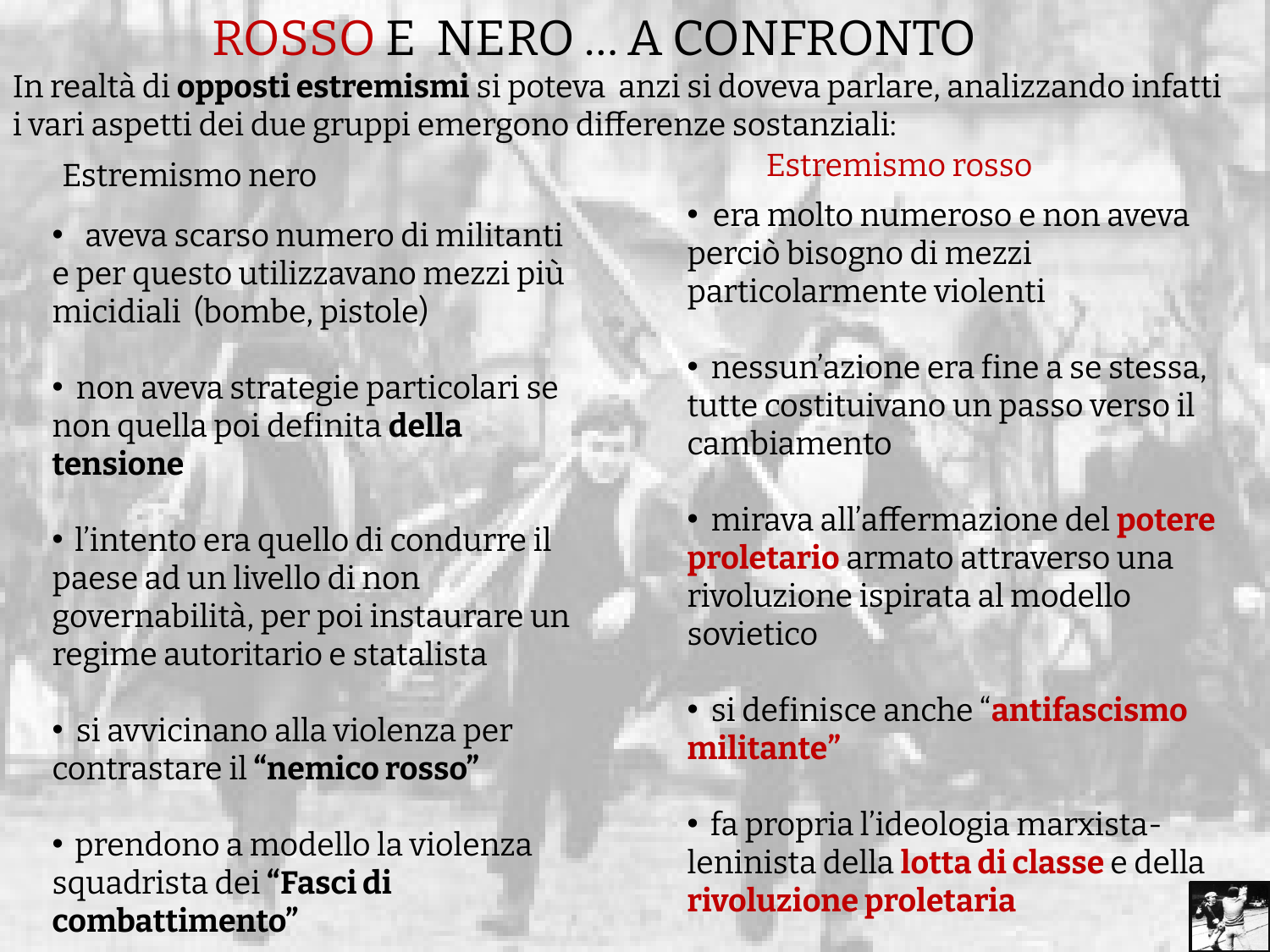

ROSSO E  NERO … A CONFRONTO

In realtà di opposti estremismi si poteva  anzi si doveva parlare, analizzando infatti i vari aspetti dei due gruppi emergono differenze sostanziali:

              Estremismo rosso
Estremismo nero
  era molto numeroso e non aveva perciò bisogno di mezzi particolarmente violenti

  nessun’azione era fine a se stessa, tutte costituivano un passo verso il cambiamento

  mirava all’affermazione del potere proletario armato attraverso una rivoluzione ispirata al modello sovietico

  si definisce anche “antifascismo militante”

  fa propria l’ideologia marxista-leninista della lotta di classe e della rivoluzione proletaria
   aveva scarso numero di militanti e per questo utilizzavano mezzi più micidiali  (bombe, pistole)

  non aveva strategie particolari se non quella poi definita della tensione

  l’intento era quello di condurre il paese ad un livello di non governabilità, per poi instaurare un regime autoritario e statalista

  si avvicinano alla violenza per contrastare il “nemico rosso”

  prendono a modello la violenza squadrista dei “Fasci di combattimento”